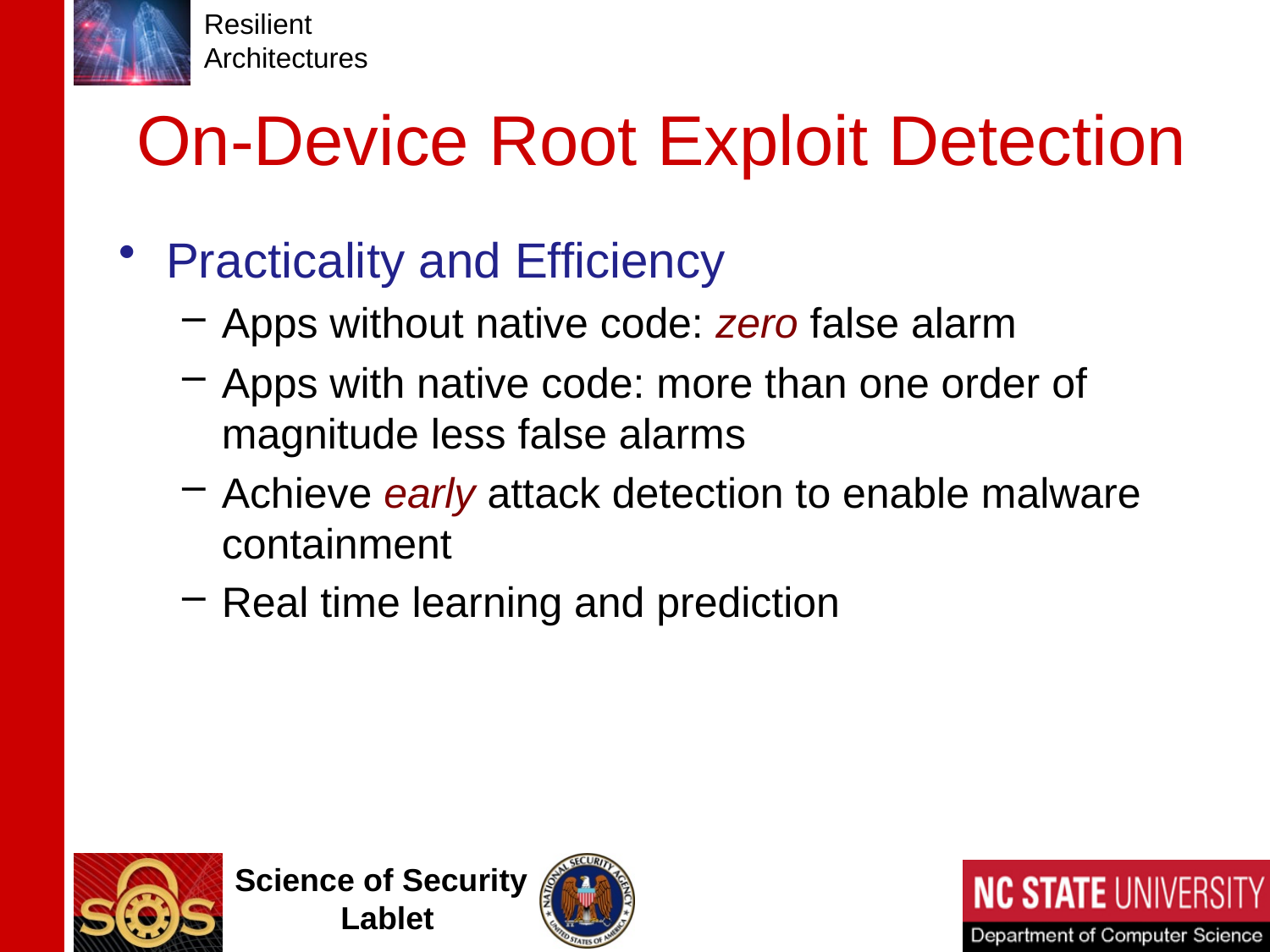

# On-Device Root Exploit Detection
Practicality and Efficiency
Apps without native code: zero false alarm
Apps with native code: more than one order of magnitude less false alarms
Achieve early attack detection to enable malware containment
Real time learning and prediction